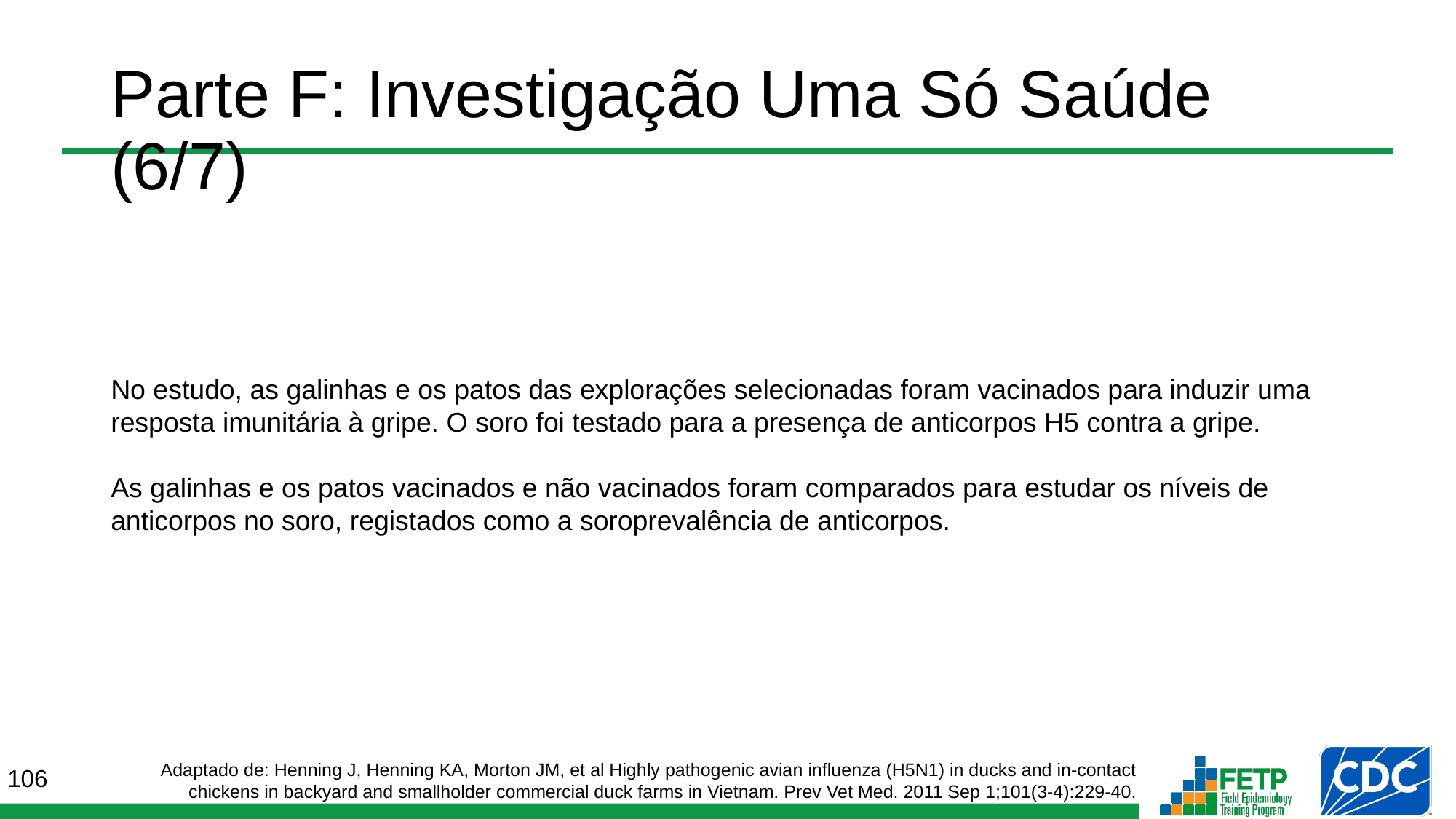

# Parte F: Investigação Uma Só Saúde (6/7)
No estudo, as galinhas e os patos das explorações selecionadas foram vacinados para induzir uma resposta imunitária à gripe. O soro foi testado para a presença de anticorpos H5 contra a gripe.

As galinhas e os patos vacinados e não vacinados foram comparados para estudar os níveis de anticorpos no soro, registados como a soroprevalência de anticorpos.
Adaptado de: Henning J, Henning KA, Morton JM, et al Highly pathogenic avian influenza (H5N1) in ducks and in-contact chickens in backyard and smallholder commercial duck farms in Vietnam. Prev Vet Med. 2011 Sep 1;101(3-4):229-40.